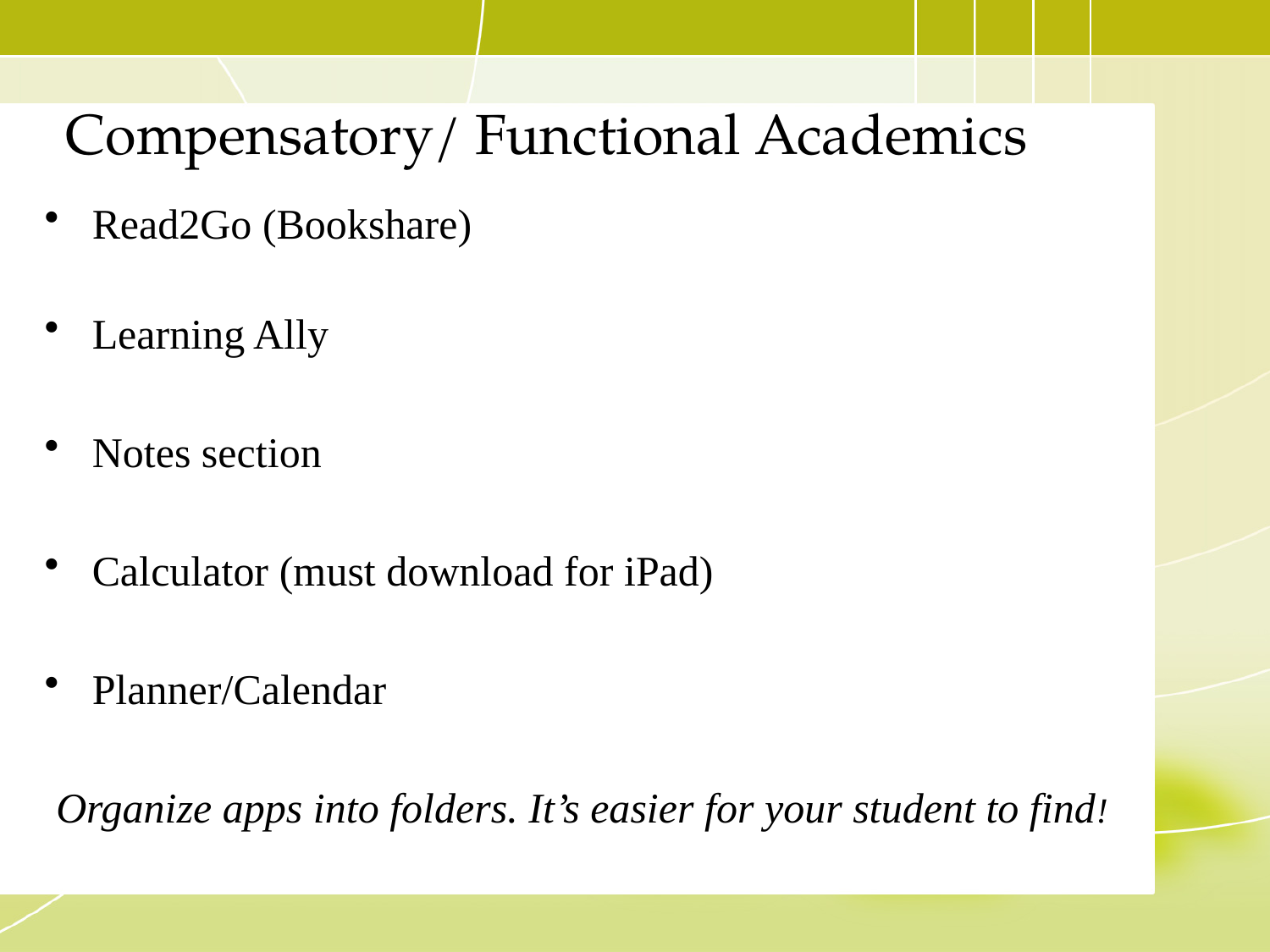

# Compensatory/ Functional Academics
Read2Go (Bookshare)
Learning Ally

Notes section

Calculator (must download for iPad)

Planner/Calendar

Organize apps into folders. It’s easier for your student to find!